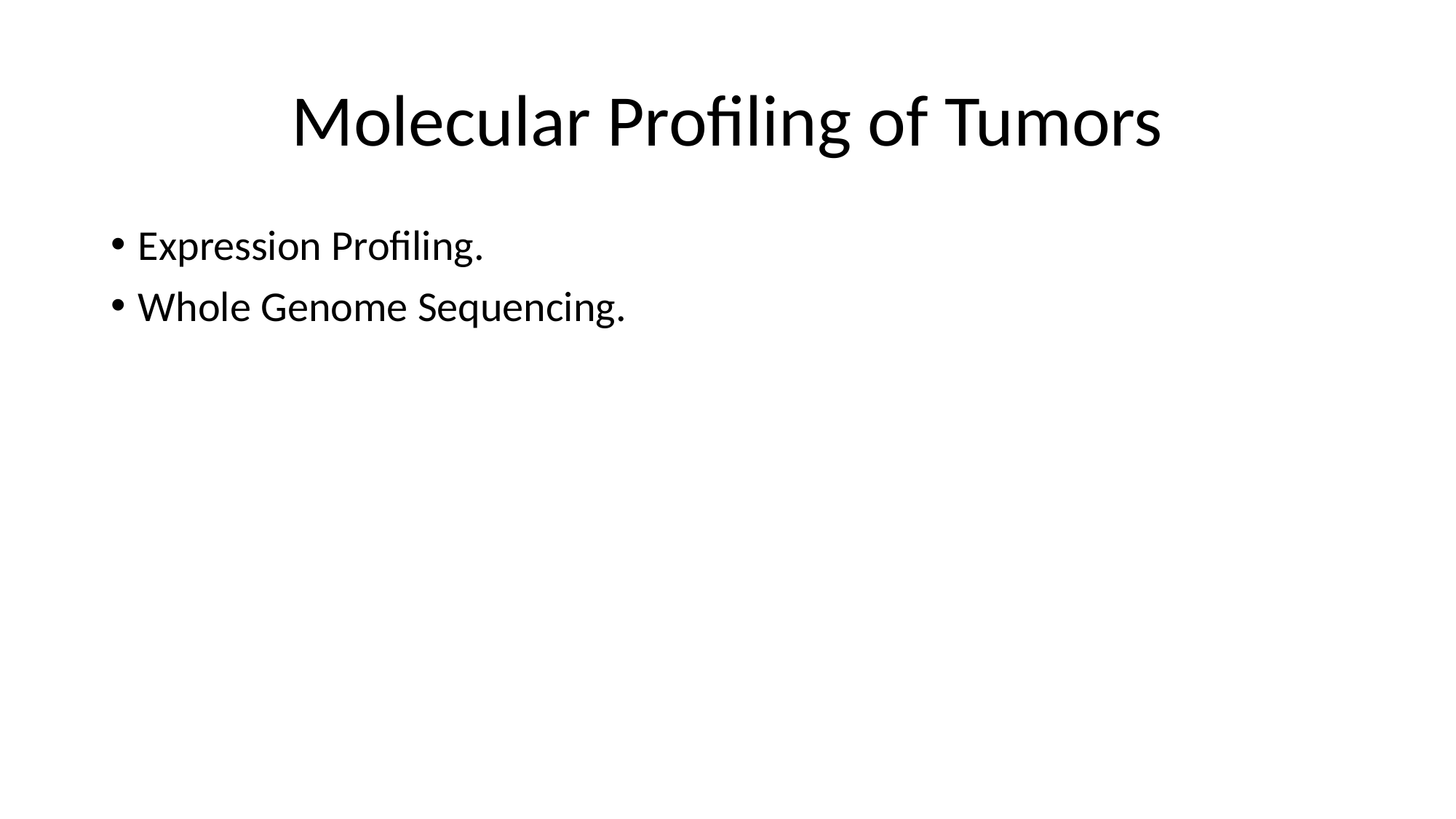

# Molecular Profiling of Tumors
Expression Profiling.
Whole Genome Sequencing.